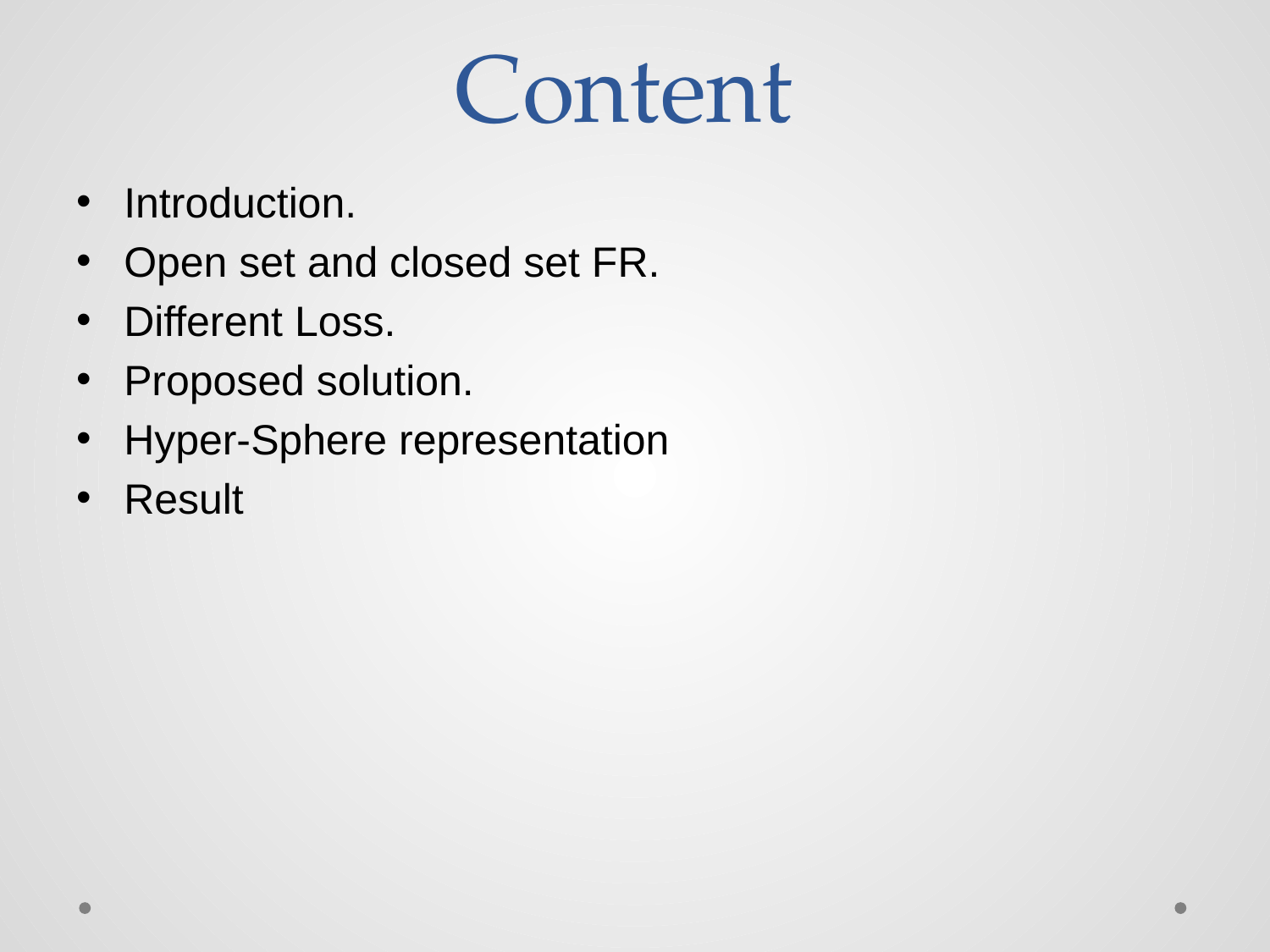

# Content
Introduction.
Open set and closed set FR.
Different Loss.
Proposed solution.
Hyper-Sphere representation
Result